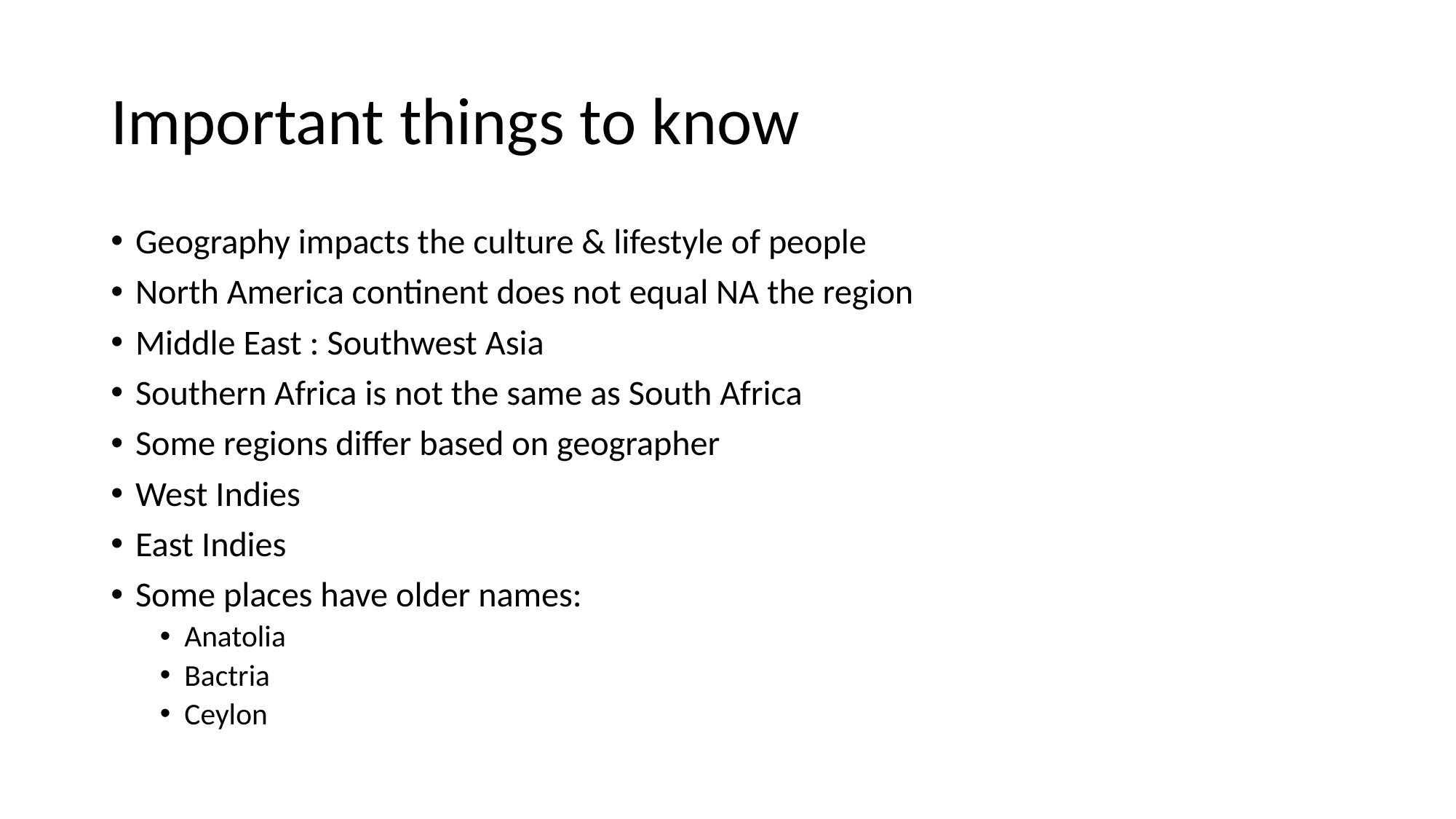

# Important things to know
Geography impacts the culture & lifestyle of people
North America continent does not equal NA the region
Middle East : Southwest Asia
Southern Africa is not the same as South Africa
Some regions differ based on geographer
West Indies
East Indies
Some places have older names:
Anatolia
Bactria
Ceylon